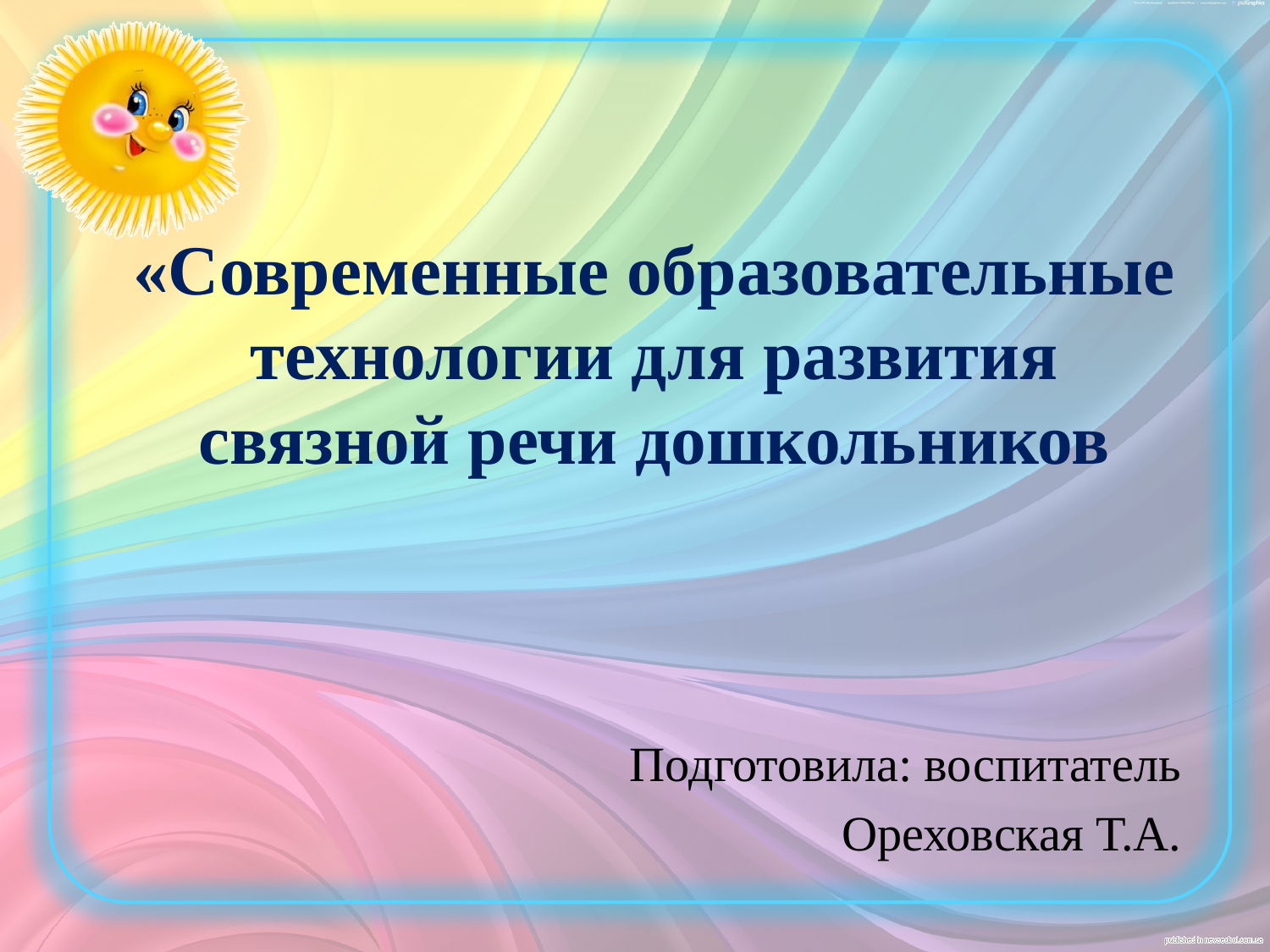

# «Современные образовательные технологии для развития связной речи дошкольников
Подготовила: воспитатель
 Ореховская Т.А.